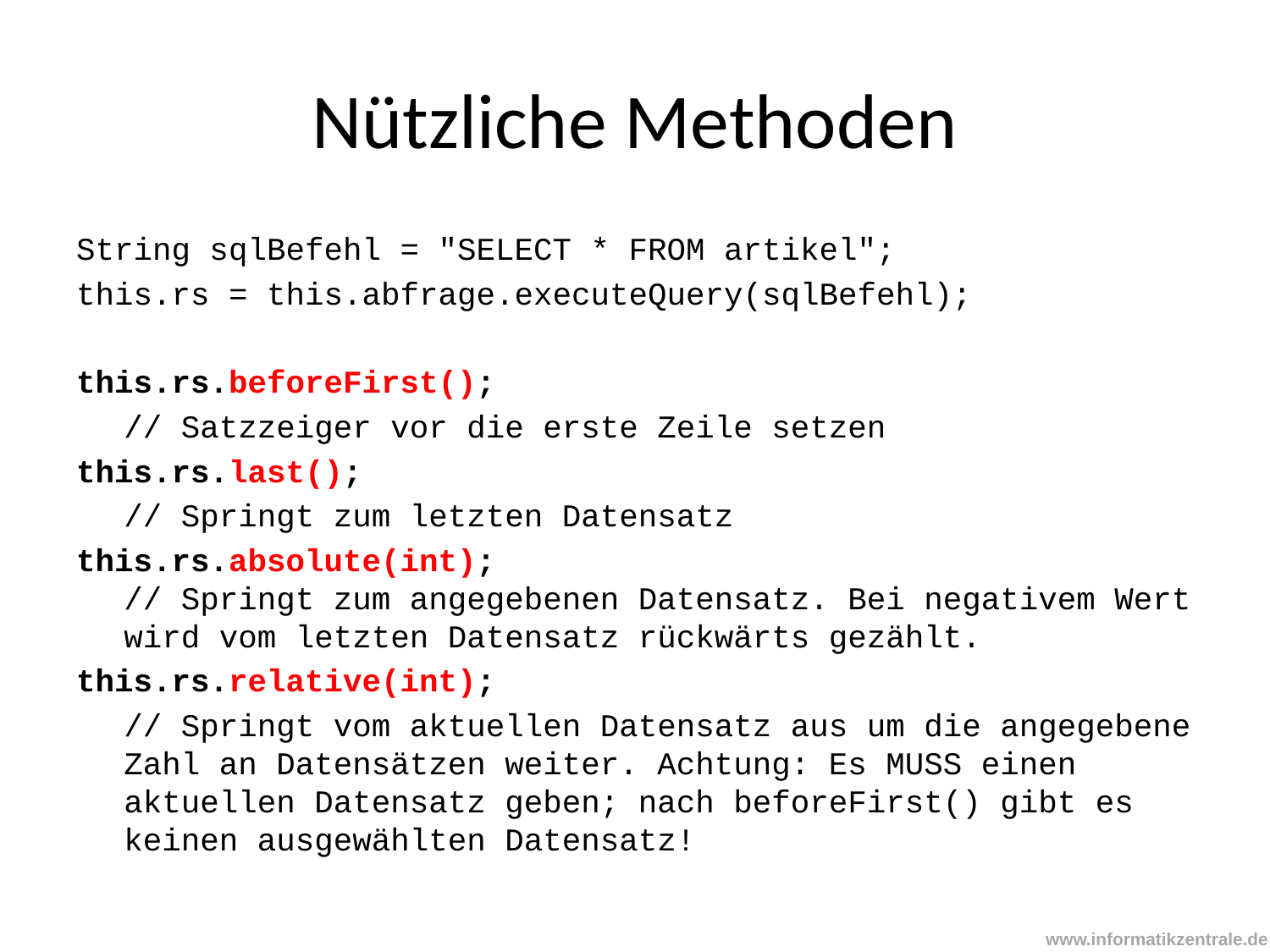

# Nützliche Methoden
String sqlBefehl = "SELECT * FROM artikel";
this.rs = this.abfrage.executeQuery(sqlBefehl);

this.rs.beforeFirst();
	// Satzzeiger vor die erste Zeile setzen
this.rs.last();
	// Springt zum letzten Datensatz
this.rs.absolute(int);
// Springt zum angegebenen Datensatz. Bei negativem Wert wird vom letzten Datensatz rückwärts gezählt.
this.rs.relative(int);
	// Springt vom aktuellen Datensatz aus um die angegebene Zahl an Datensätzen weiter. Achtung: Es MUSS einen aktuellen Datensatz geben; nach beforeFirst() gibt es keinen ausgewählten Datensatz!